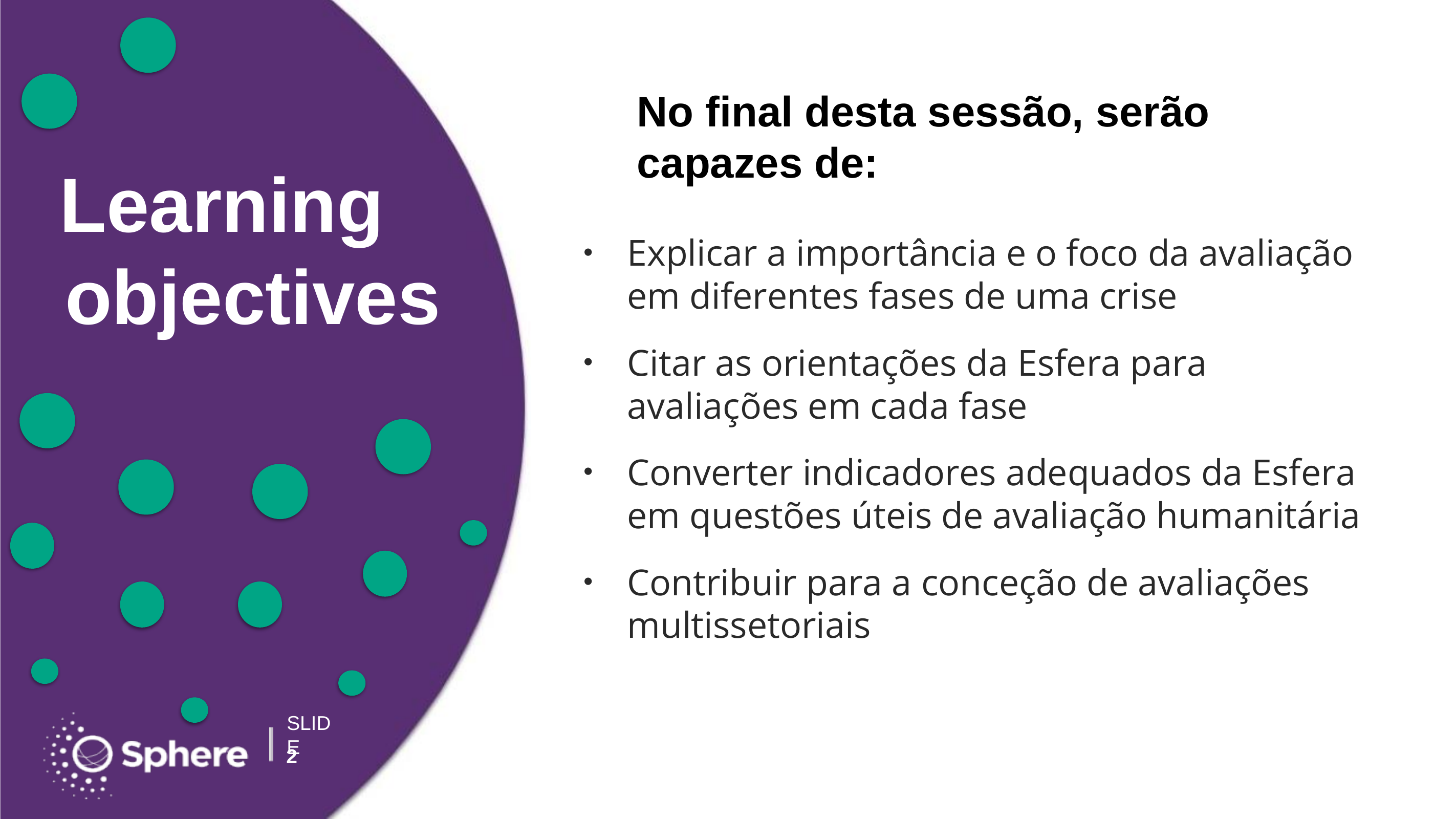

# No final desta sessão, serão capazes de:
Explicar a importância e o foco da avaliação em diferentes fases de uma crise
Citar as orientações da Esfera para avaliações em cada fase
Converter indicadores adequados da Esfera em questões úteis de avaliação humanitária
Contribuir para a conceção de avaliações multissetoriais
2